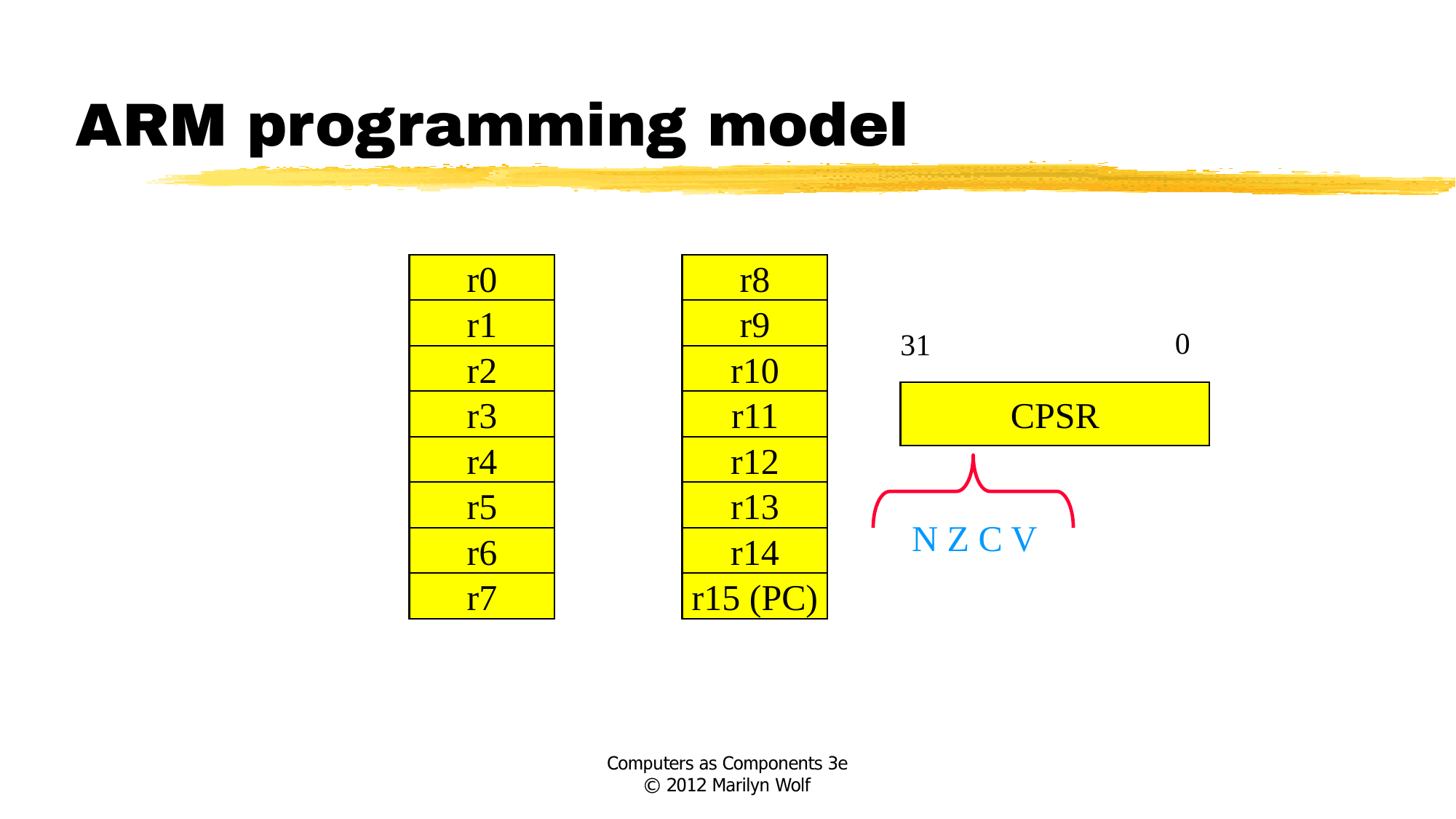

# ARM programming model
r0
r8
r1
r9
0
31
r2
r10
CPSR
r3
r11
r4
r12

N Z C V
r5
r13
r6
r14
r7
r15 (PC)